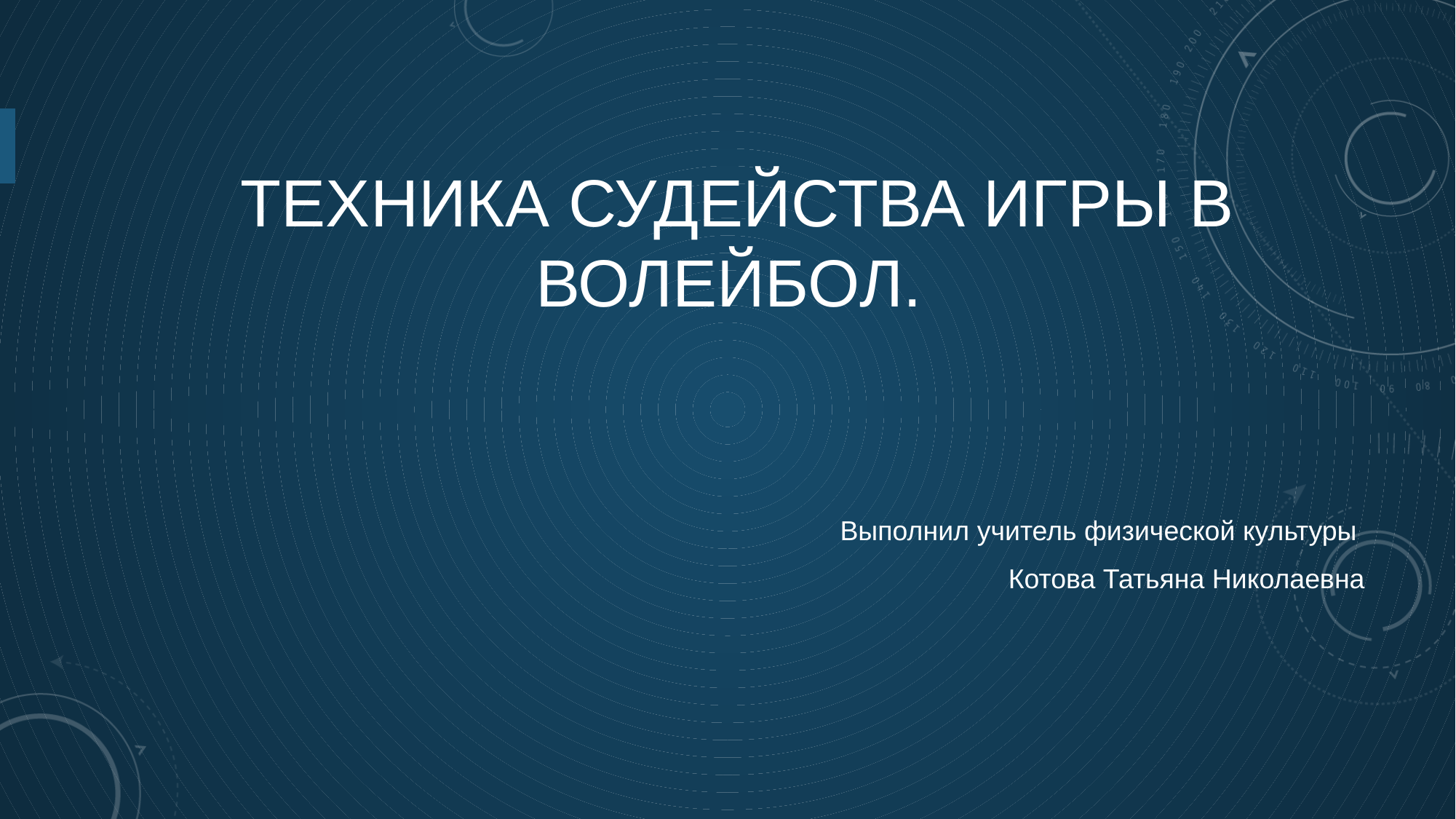

# техника судейства игры в волейбол.
Выполнил учитель физической культуры
Котова Татьяна Николаевна